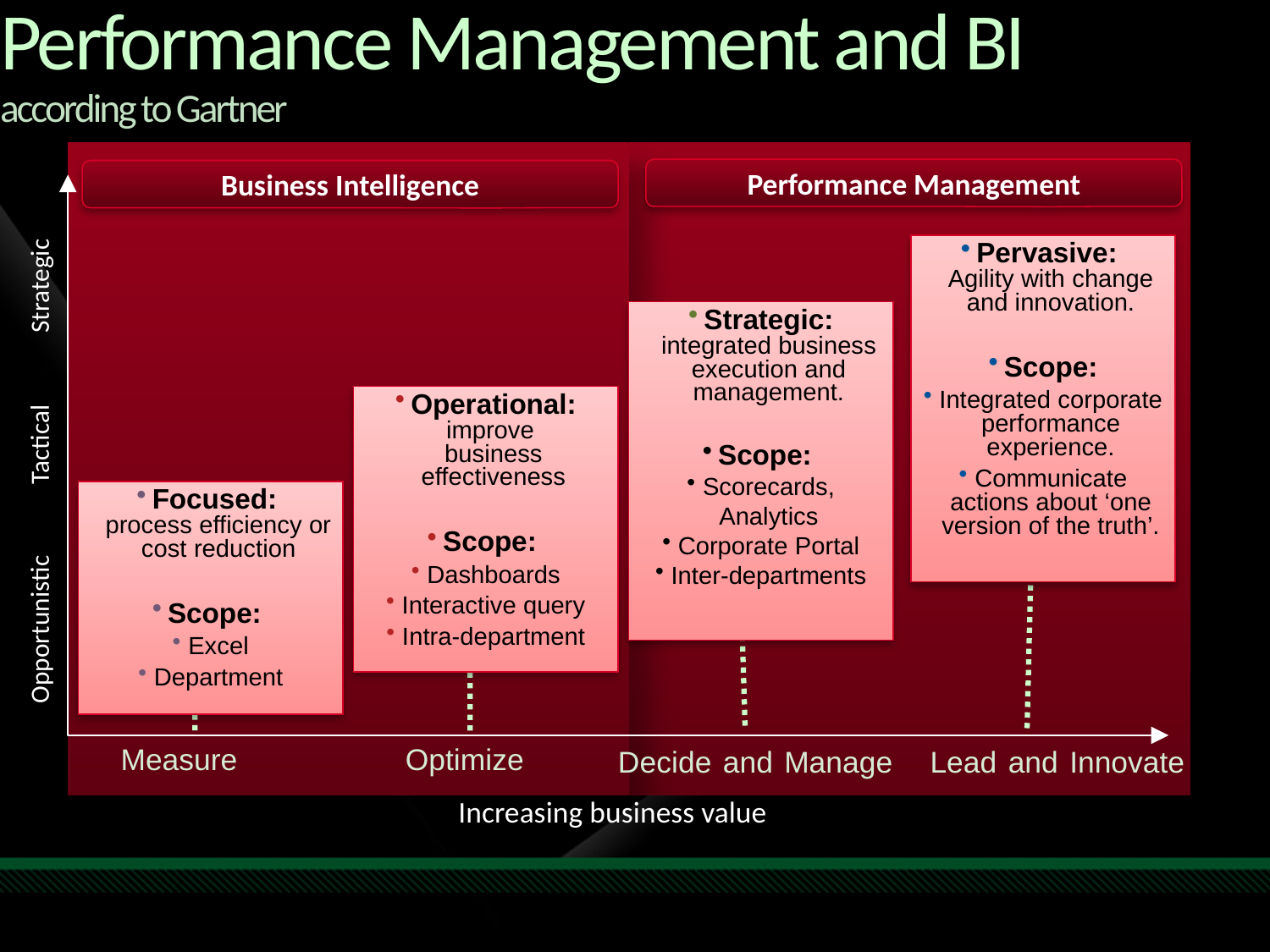

Performance Management and BI
according to Gartner

Performance Management
Business Intelligence

Pervasive:
Agility with change and innovation.

Scope:
Integrated corporate performance experience.
Communicate actions about ‘one version of the truth’.
Strategic
Strategic: integrated business execution and management.

Scope:
Scorecards, Analytics
Corporate Portal
Inter-departments
Operational: improve
business effectiveness

Scope:
Dashboards
Interactive query
Intra-department

Tactical

Focused:
process efficiency or cost reduction

Scope:
Excel
Department

Opportunistic
Measure
Optimize
Decide and Manage
Lead and Innovate
Increasing business value